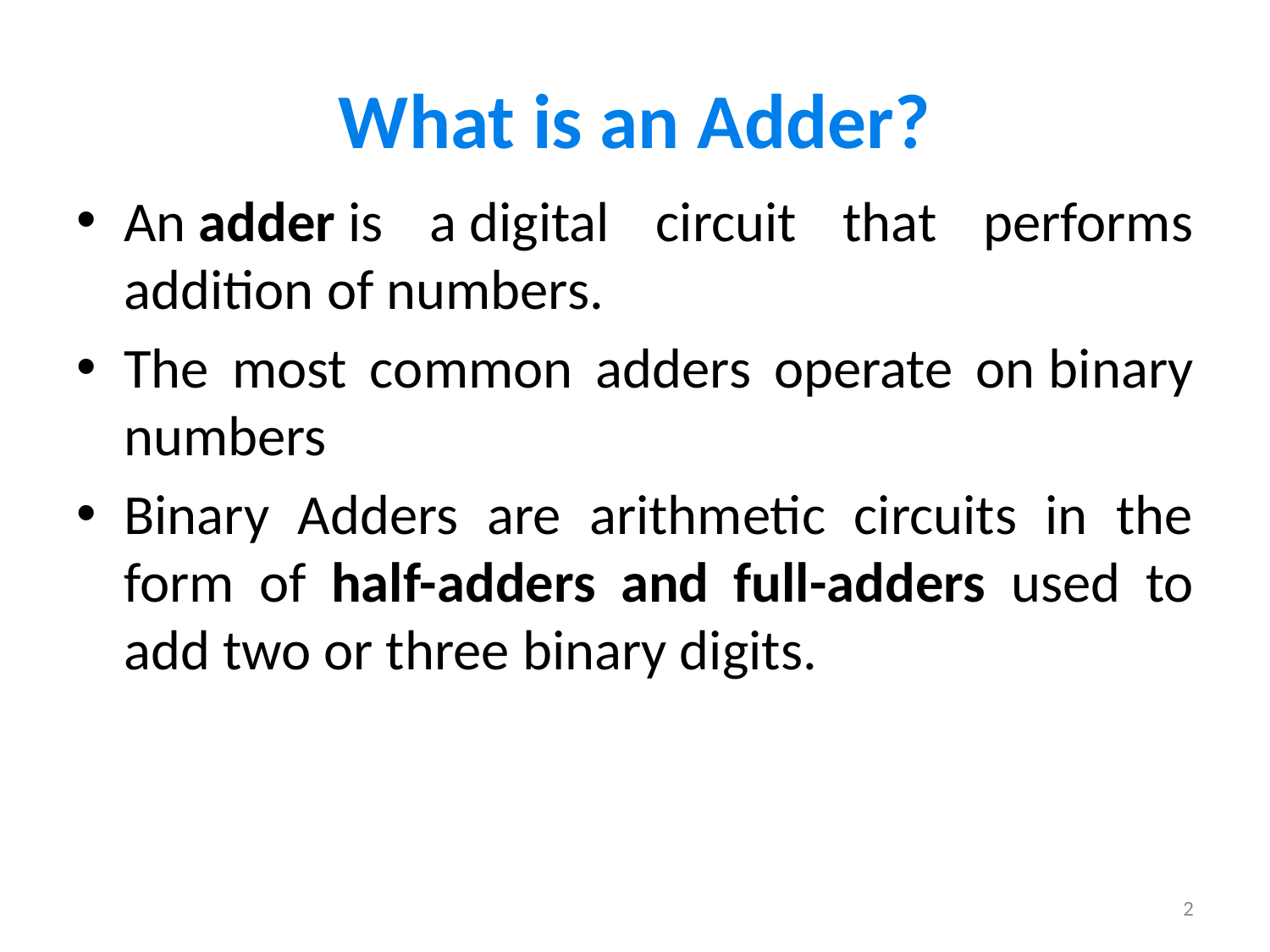

# What is an Adder?
An adder is a digital circuit that performs addition of numbers.
The most common adders operate on binary numbers
Binary Adders are arithmetic circuits in the form of half-adders and full-adders used to add two or three binary digits.
2